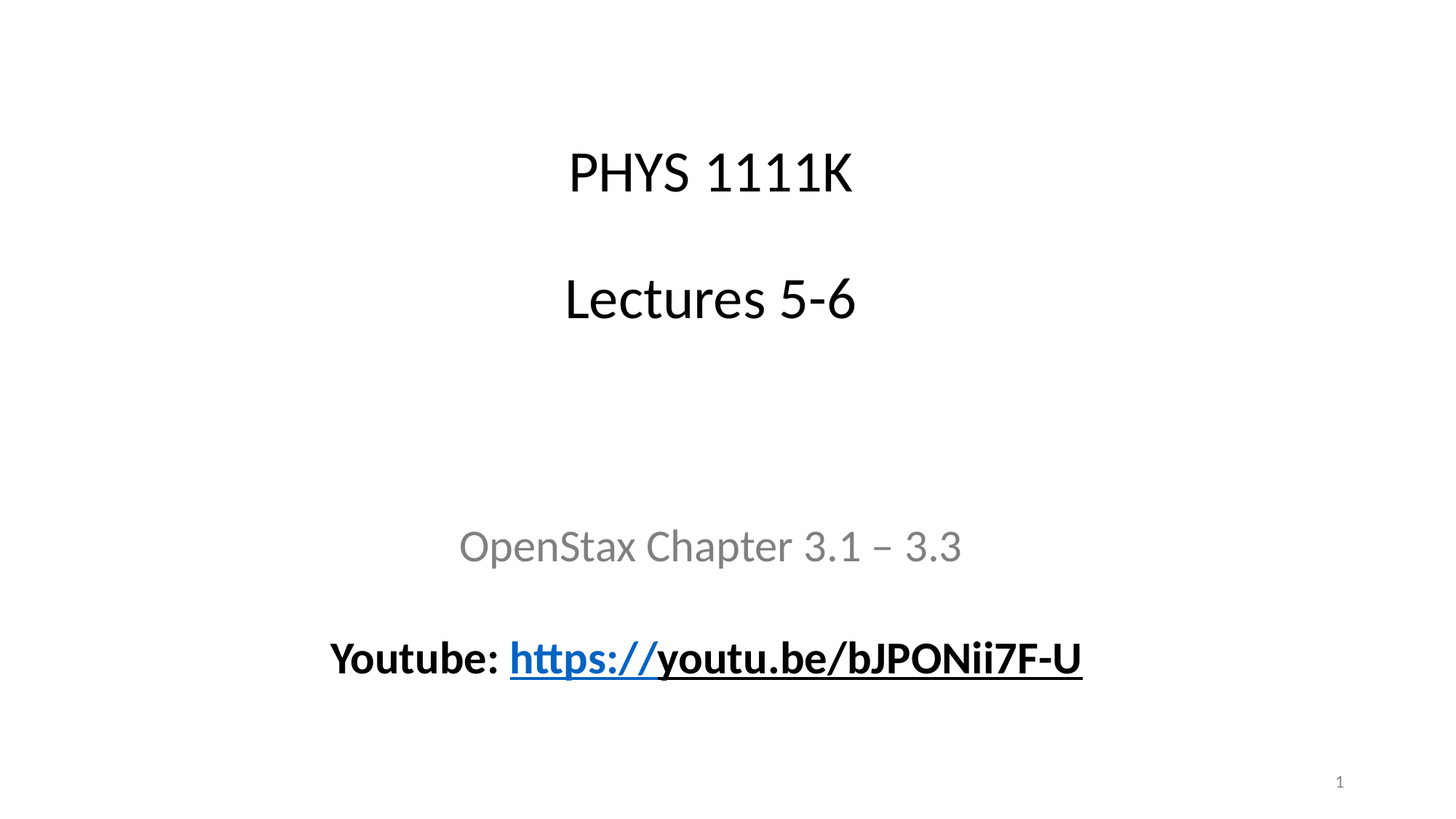

# PHYS 1111K Lectures 5-6 OpenStax Chapter 3.1 – 3.3 Youtube: https://youtu.be/bJPONii7F-U
1